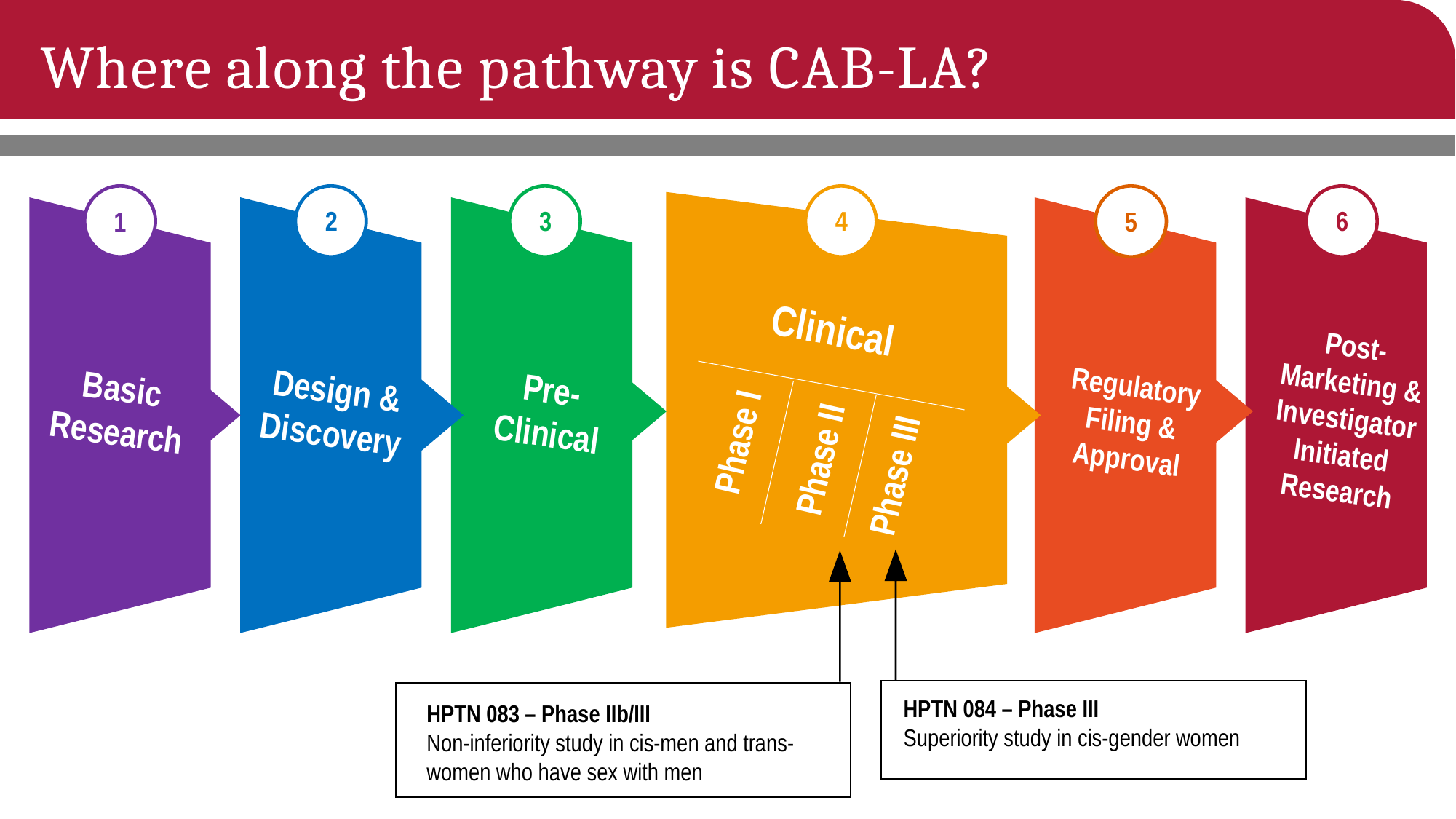

# Where along the pathway is CAB-LA?

2
3
4
6
1
5

Clinical
Post-Marketing & Investigator Initiated Research

Basic
Research
Regulatory Filing & Approval
Design & Discovery
Pre-Clinical

Phase I
Phase II
Phase III

HPTN 084 – Phase III
Superiority study in cis-gender women
HPTN 083 – Phase IIb/III
Non-inferiority study in cis-men and trans-women who have sex with men